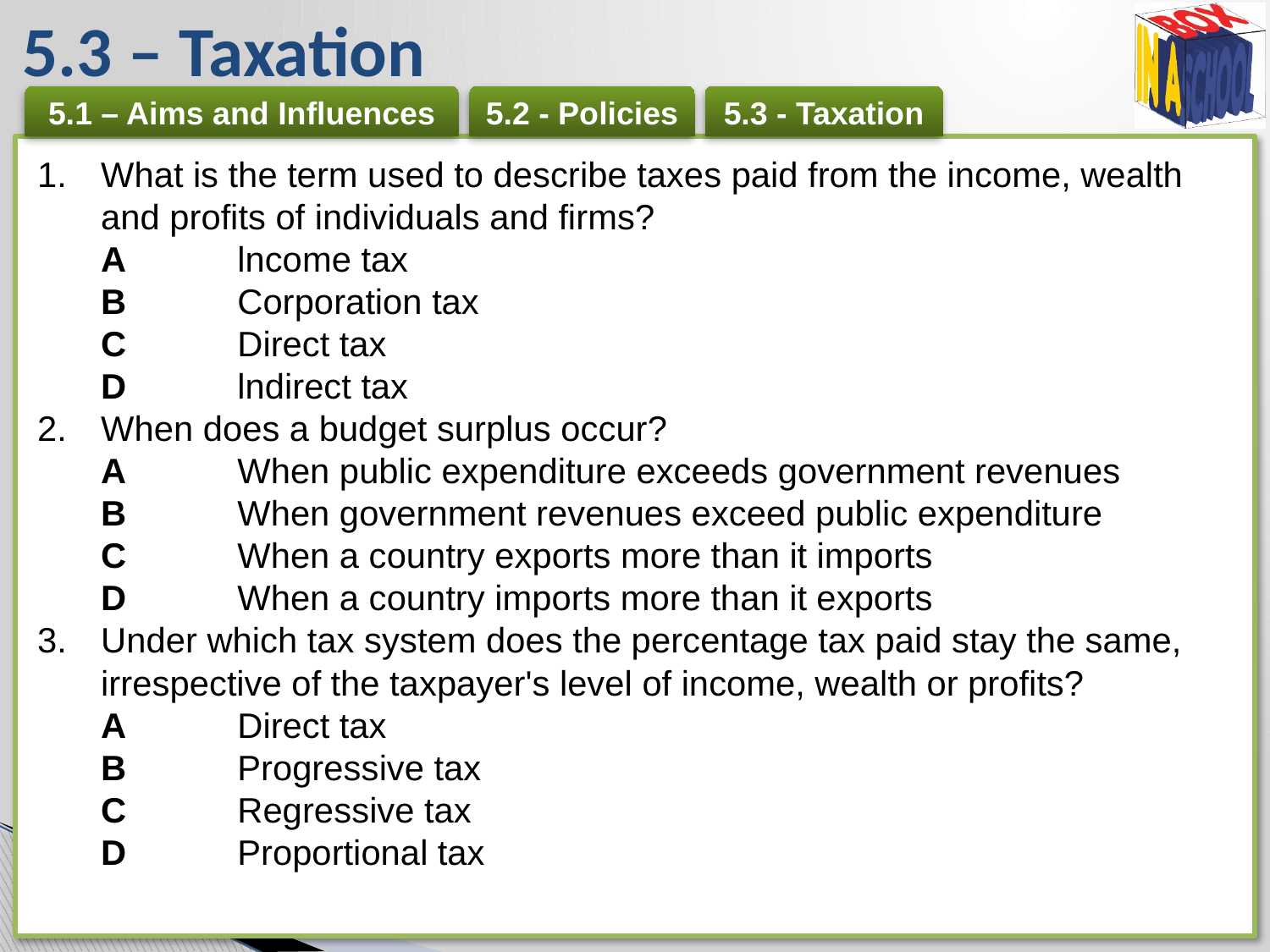

# 5.3 – Taxation
What is the term used to describe taxes paid from the income, wealth and profits of individuals and firms?
A 	lncome tax
B 	Corporation tax
C 	Direct tax
D 	lndirect tax
When does a budget surplus occur?
A 	When public expenditure exceeds government revenues
B 	When government revenues exceed public expenditure
C 	When a country exports more than it imports
D 	When a country imports more than it exports
Under which tax system does the percentage tax paid stay the same, irrespective of the taxpayer's level of income, wealth or profits?
A 	Direct tax
B 	Progressive tax
C 	Regressive tax
D 	Proportional tax